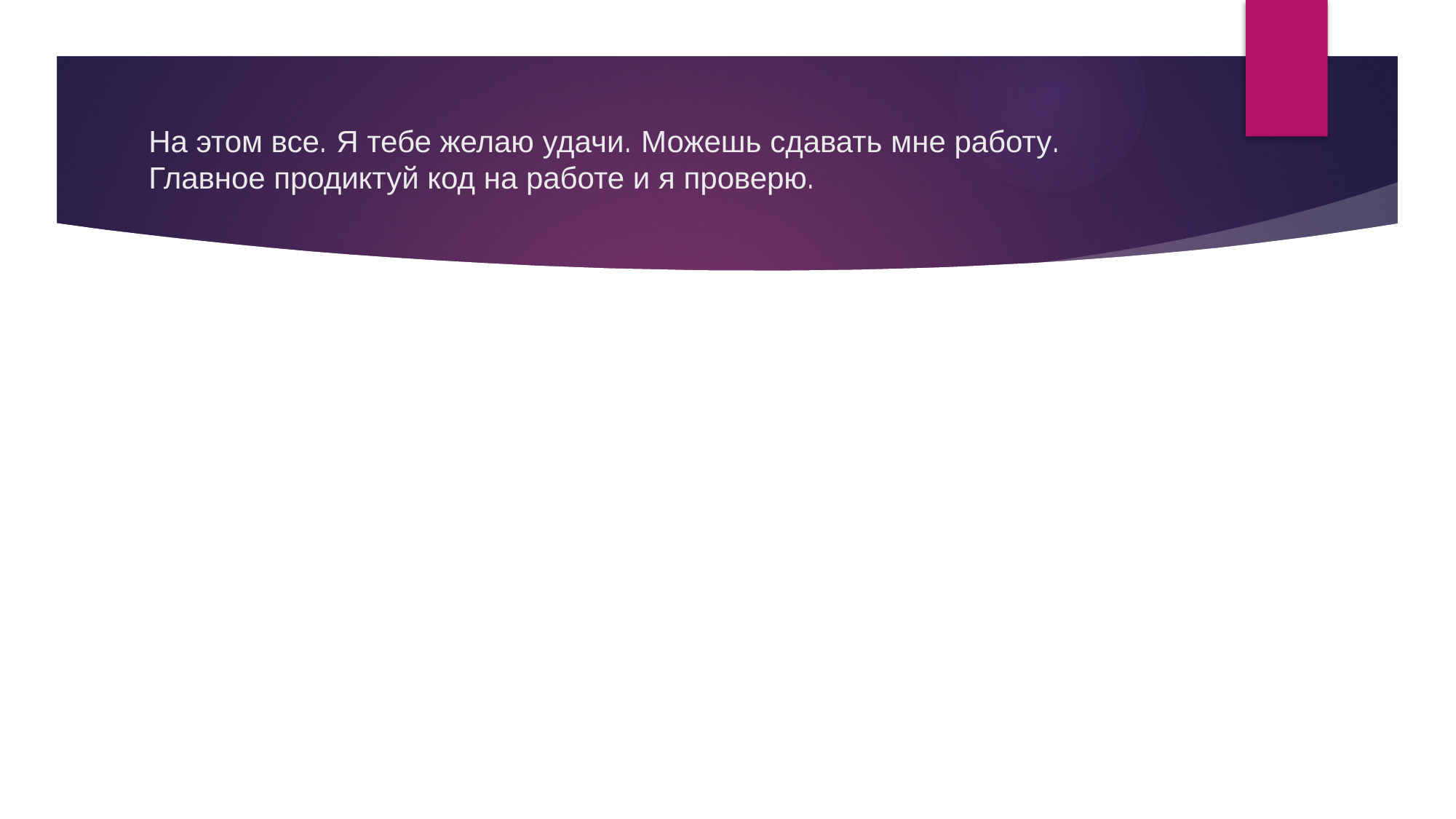

# На этом все. Я тебе желаю удачи. Можешь сдавать мне работу. Главное продиктуй код на работе и я проверю.